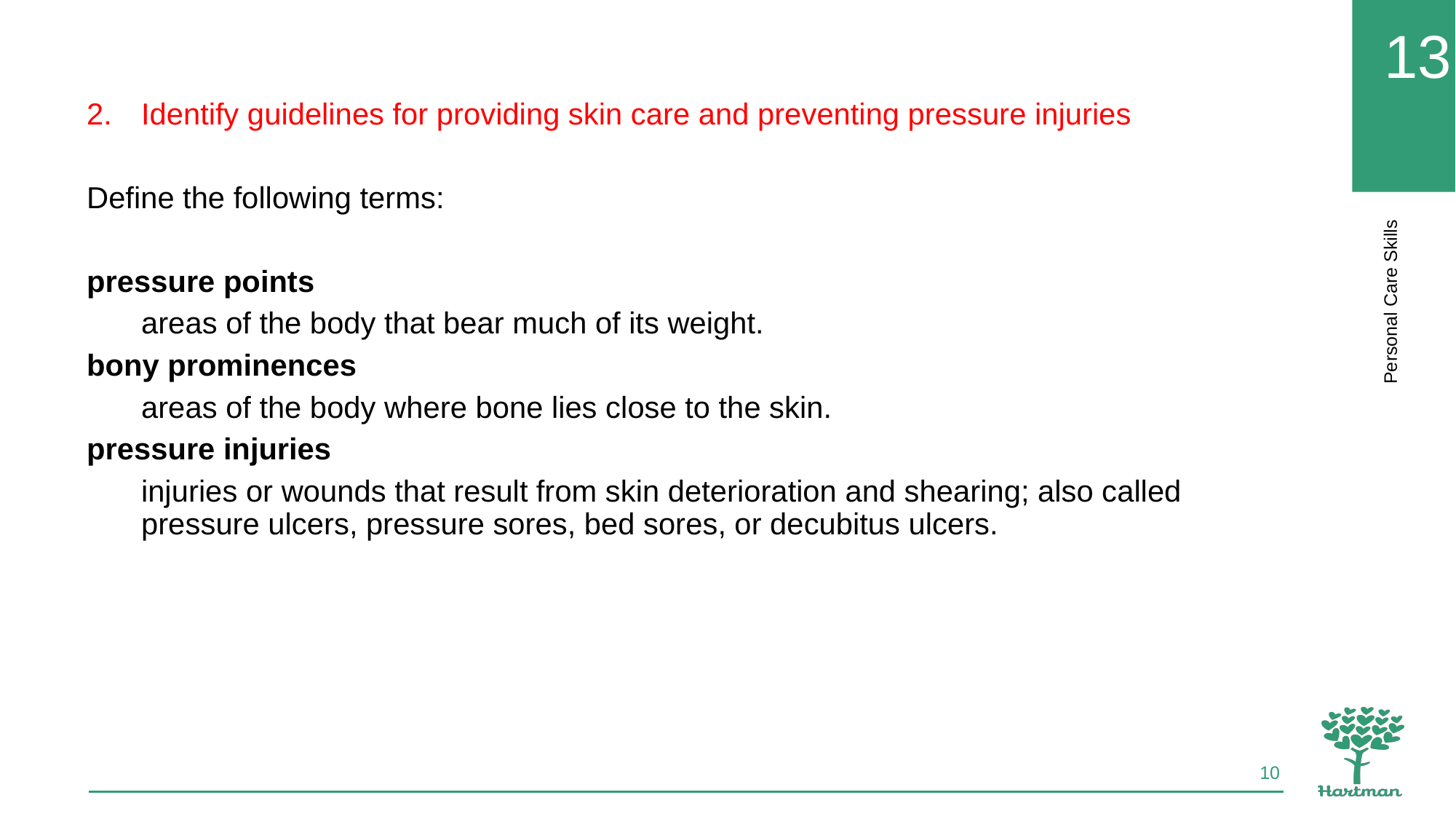

Identify guidelines for providing skin care and preventing pressure injuries

Define the following terms:

pressure points
areas of the body that bear much of its weight.
bony prominences
areas of the body where bone lies close to the skin.
pressure injuries
injuries or wounds that result from skin deterioration and shearing; also called pressure ulcers, pressure sores, bed sores, or decubitus ulcers.

10